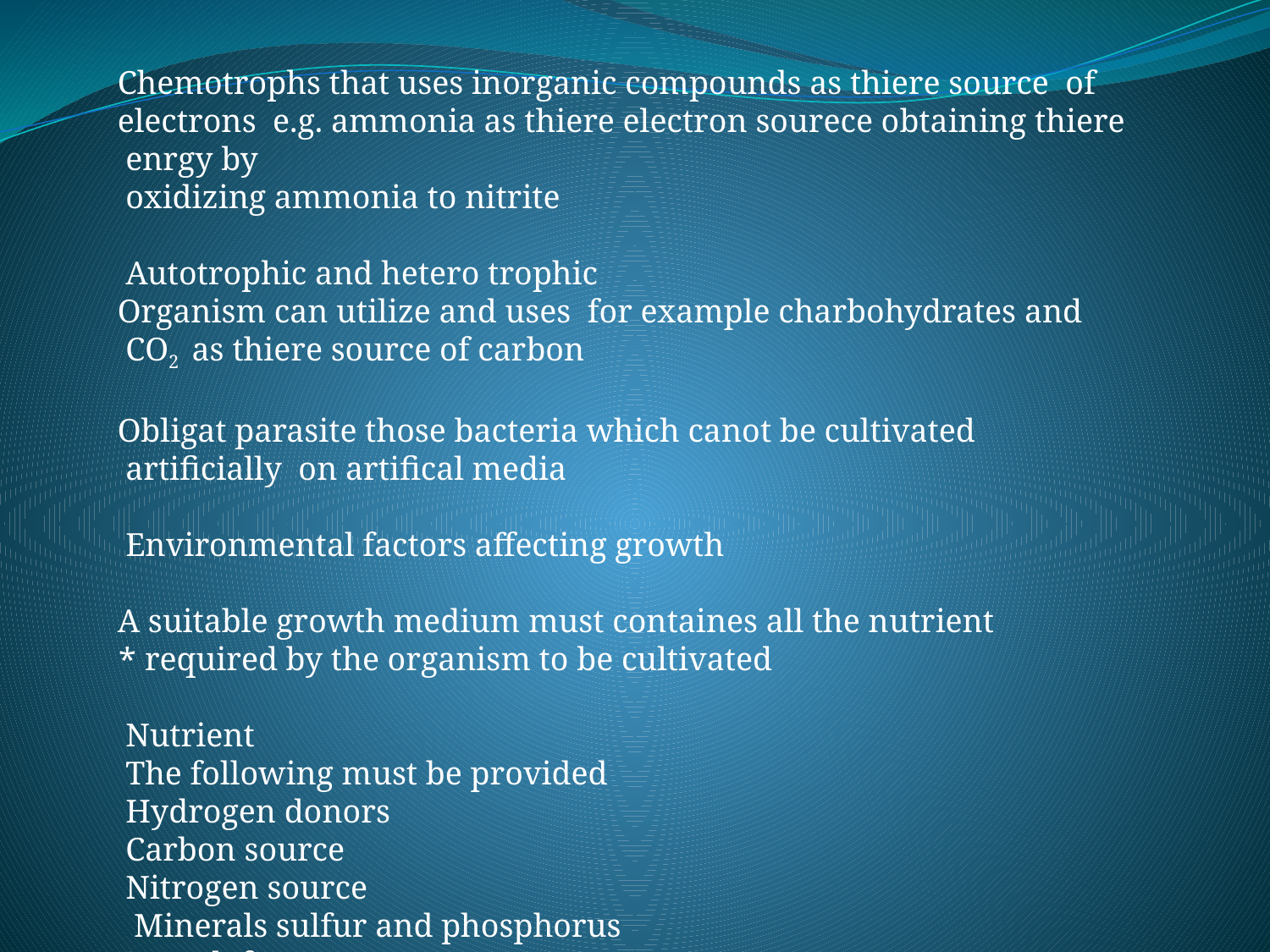

Chemotrophs that uses inorganic compounds as thiere source  of electrons  e.g. ammonia as thiere electron sourece obtaining thiere enrgy by
oxidizing ammonia to nitrite

Autotrophic and hetero trophic
Organism can utilize and uses  for example charbohydrates and CO2  as thiere source of carbon

Obligat parasite those bacteria which canot be cultivated artificially  on artifical media

Environmental factors affecting growth

A suitable growth medium must containes all the nutrient required by the organism to be cultivated *

Nutrient
The following must be provided
Hydrogen donors
Carbon source
Nitrogen source
Minerals sulfur and phosphorus
Growth factors